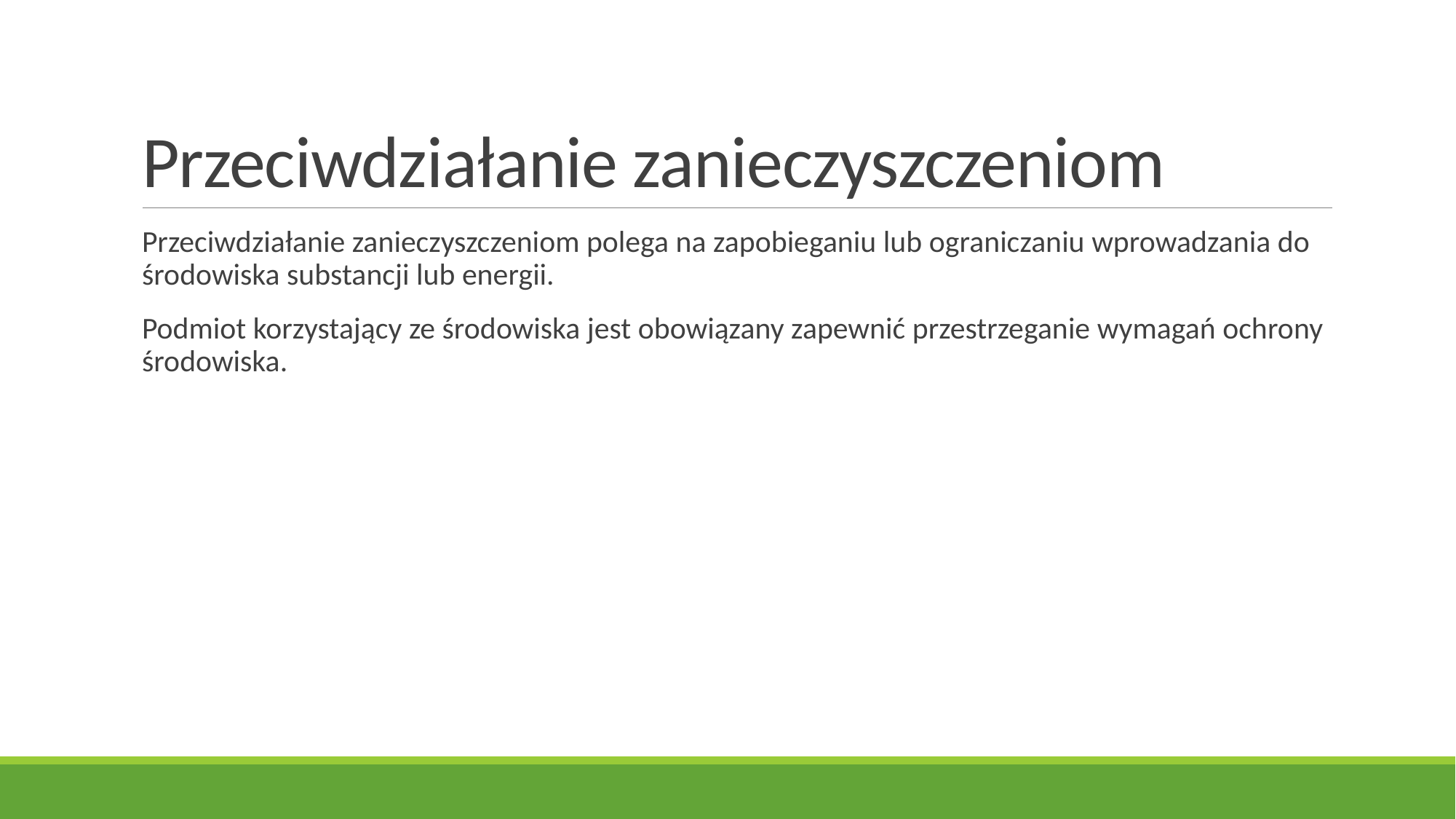

# Przeciwdziałanie zanieczyszczeniom
Przeciwdziałanie zanieczyszczeniom polega na zapobieganiu lub ograniczaniu wprowadzania do środowiska substancji lub energii.
Podmiot korzystający ze środowiska jest obowiązany zapewnić przestrzeganie wymagań ochrony środowiska.